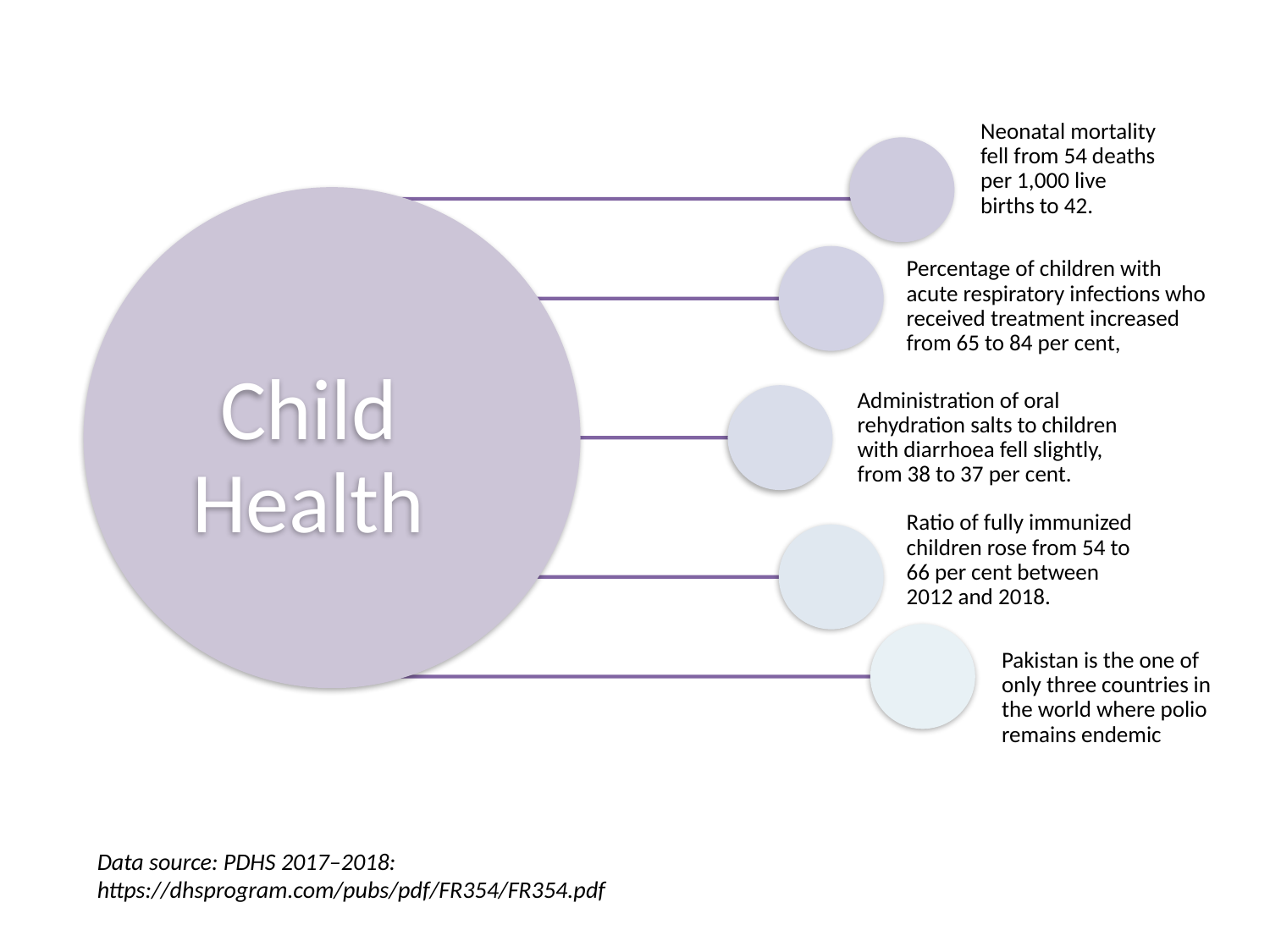

Child Health
Neonatal mortality fell from 54 deaths per 1,000 live births to 42.
Percentage of children with acute respiratory infections who received treatment increased from 65 to 84 per cent,
Administration of oral rehydration salts to children with diarrhoea fell slightly, from 38 to 37 per cent.
Ratio of fully immunized children rose from 54 to 66 per cent between 2012 and 2018.
Pakistan is the one of only three countries in the world where polio remains endemic
Data source: PDHS 2017–2018:
https://dhsprogram.com/pubs/pdf/FR354/FR354.pdf